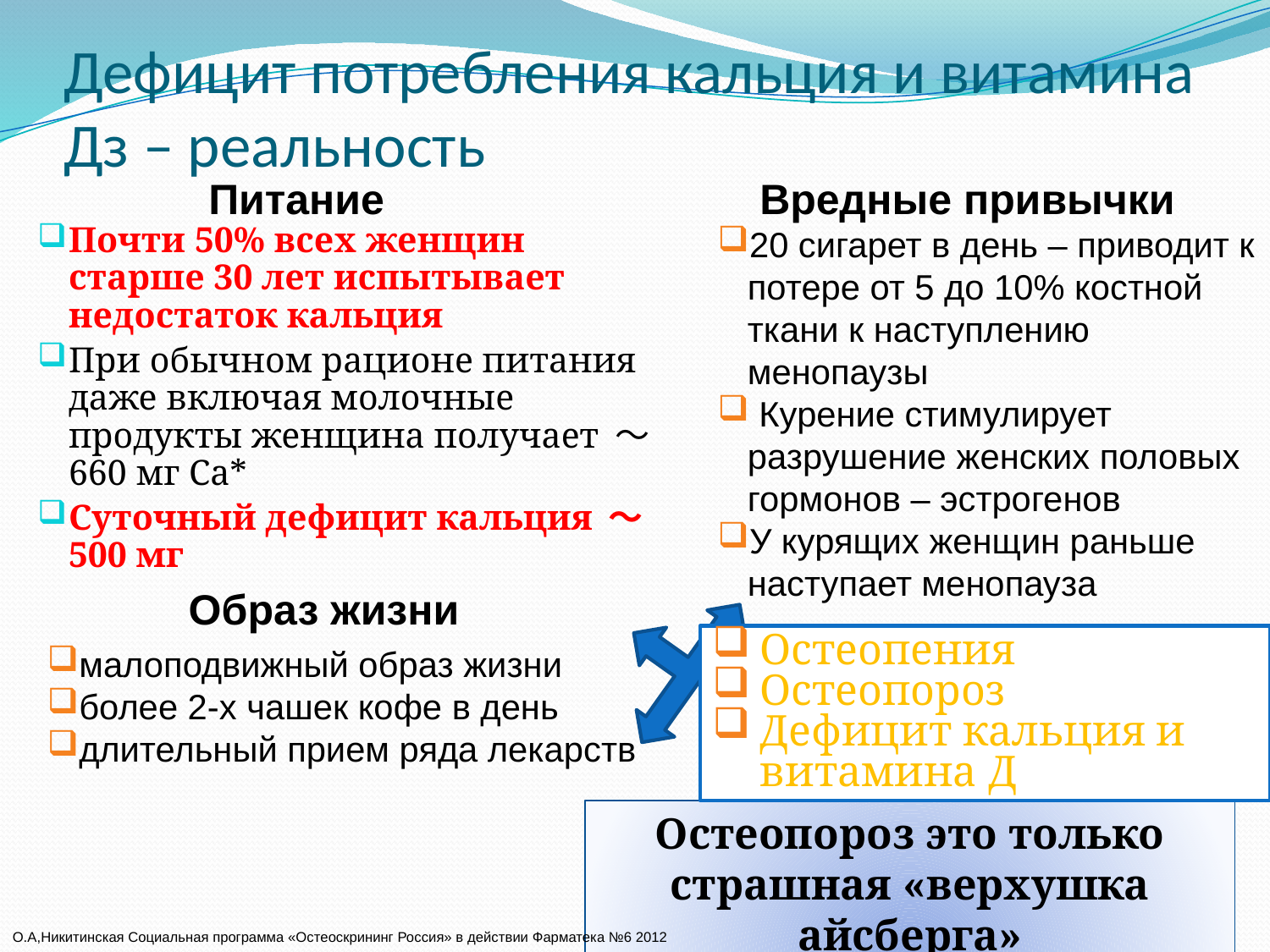

# Дефицит потребления кальция и витамина Дз – реальность
Питание
Вредные привычки
Почти 50% всех женщин старше 30 лет испытывает недостаток кальция
При обычном рационе питания даже включая молочные продукты женщина получает ～  660 мг Са*
Суточный дефицит кальция ～ 500 мг

20 сигарет в день – приводит к потере от 5 до 10% костной ткани к наступлению менопаузы
 Курение стимулирует разрушение женских половых гормонов – эстрогенов
У курящих женщин раньше наступает менопауза
Образ жизни

Остеопения
Остеопороз
Дефицит кальция и витамина Д
малоподвижный образ жизни
более 2-х чашек кофе в день
длительный прием ряда лекарств
Остеопороз это только страшная «верхушка айсберга»
О.А,Никитинская Социальная программа «Остеоскрининг Россия» в действии Фарматека №6 2012